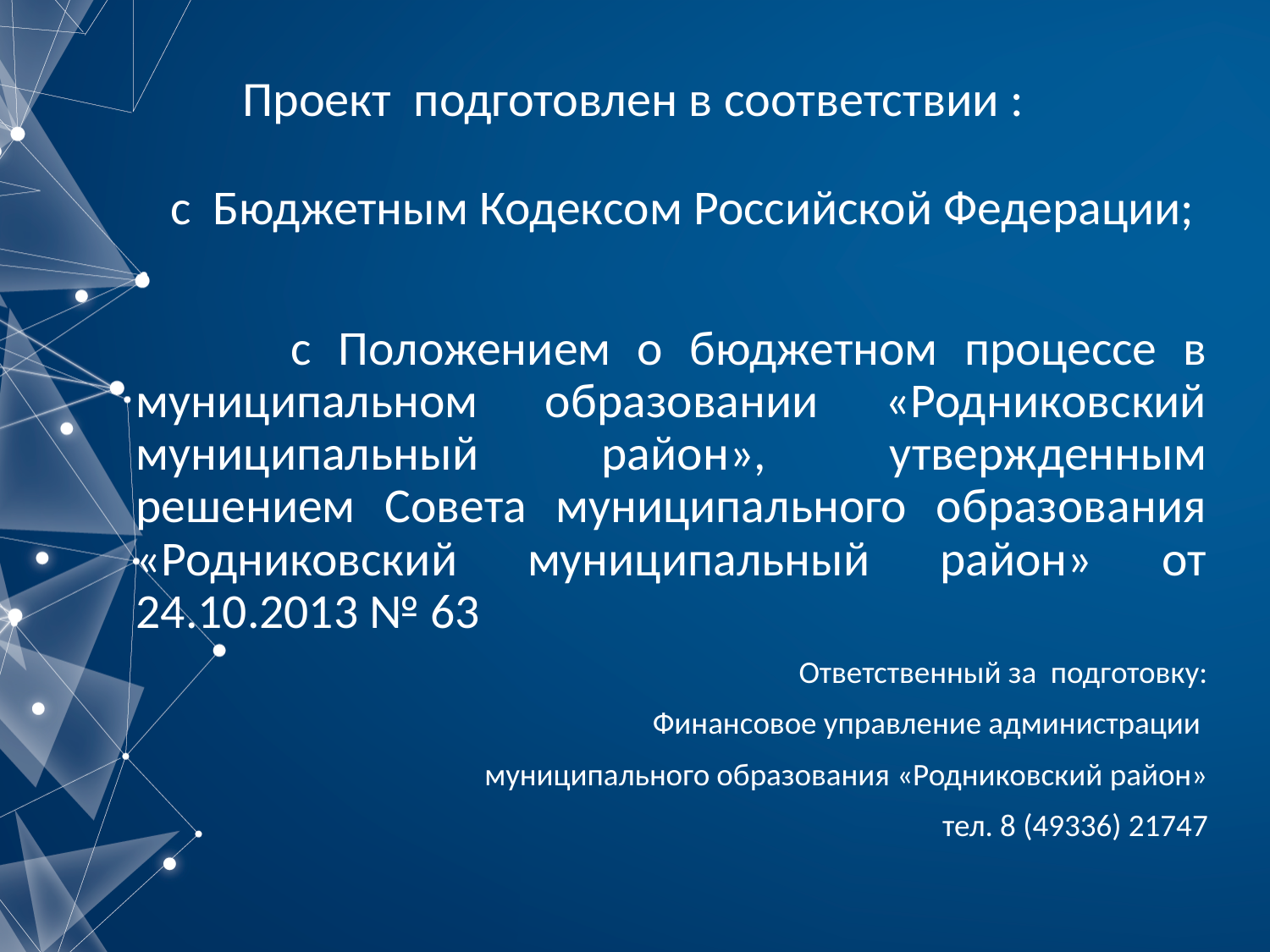

# Проект  подготовлен в соответствии :
      с  Бюджетным Кодексом Российской Федерации;

       с Положением о бюджетном процессе в муниципальном образовании «Родниковский муниципальный район», утвержденным решением Совета муниципального образования «Родниковский муниципальный район» от 24.10.2013 № 63
Ответственный за  подготовку:
Финансовое управление администрации
муниципального образования «Родниковский район»
 тел. 8 (49336) 21747